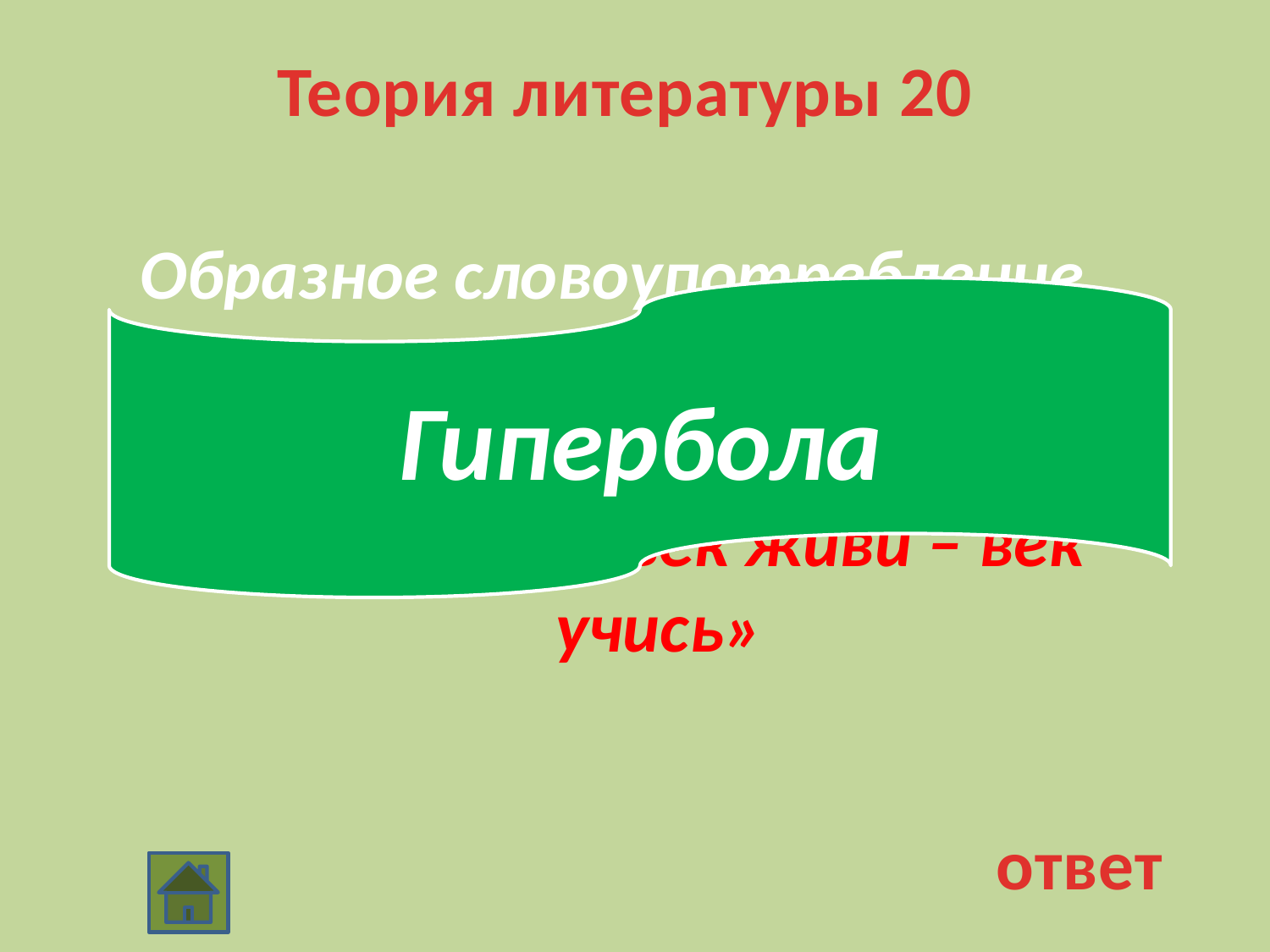

#
Теория литературы 20
     Образное словоупотребление,   основанное на преувеличении.
  Например: «сто лет не виделись», «век живи – век учись»
Гипербола
ответ